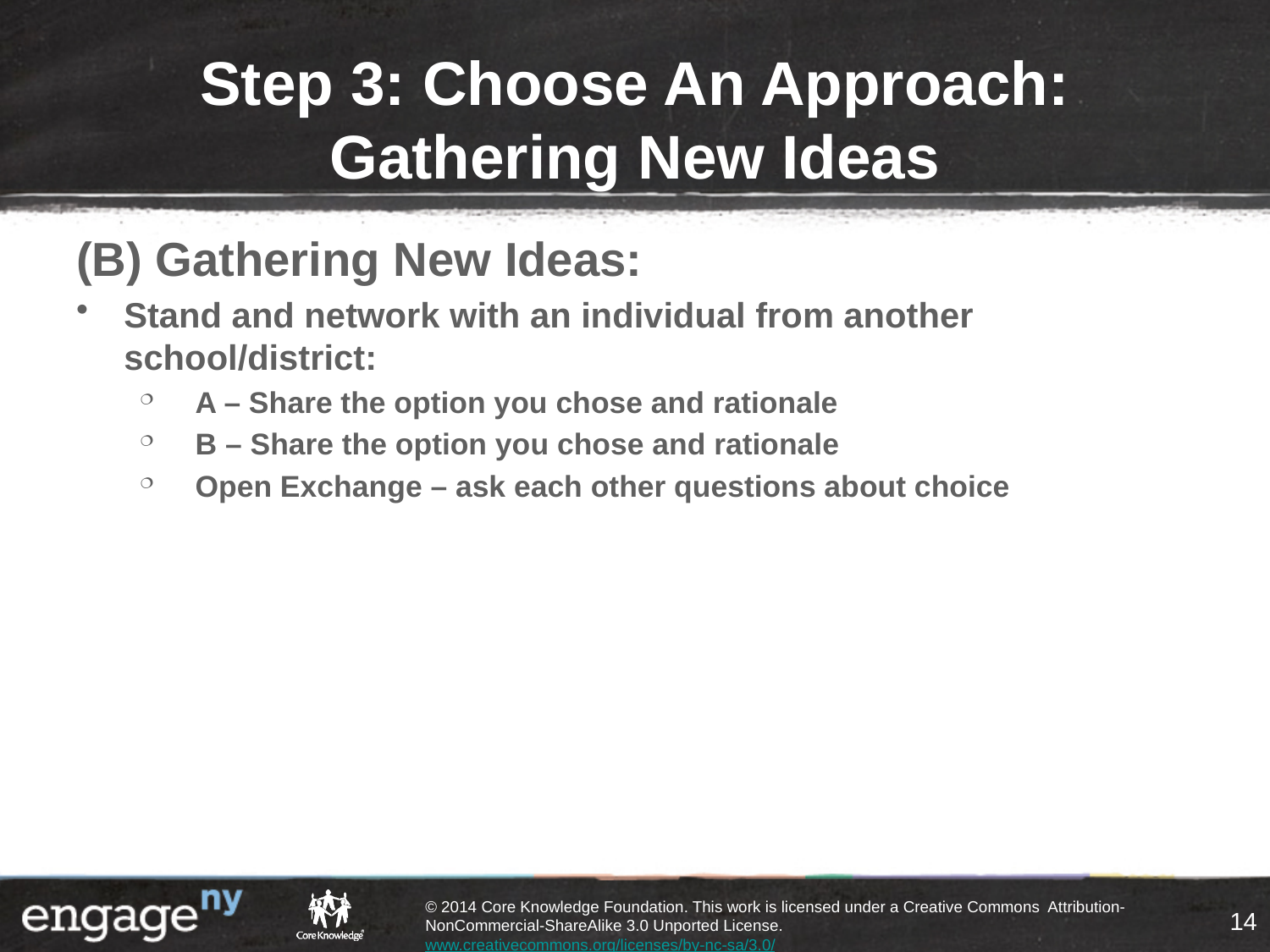

# Step 3: Choose An Approach: Gathering New Ideas
(B) Gathering New Ideas:
Stand and network with an individual from another school/district:
A – Share the option you chose and rationale
B – Share the option you chose and rationale
Open Exchange – ask each other questions about choice
14